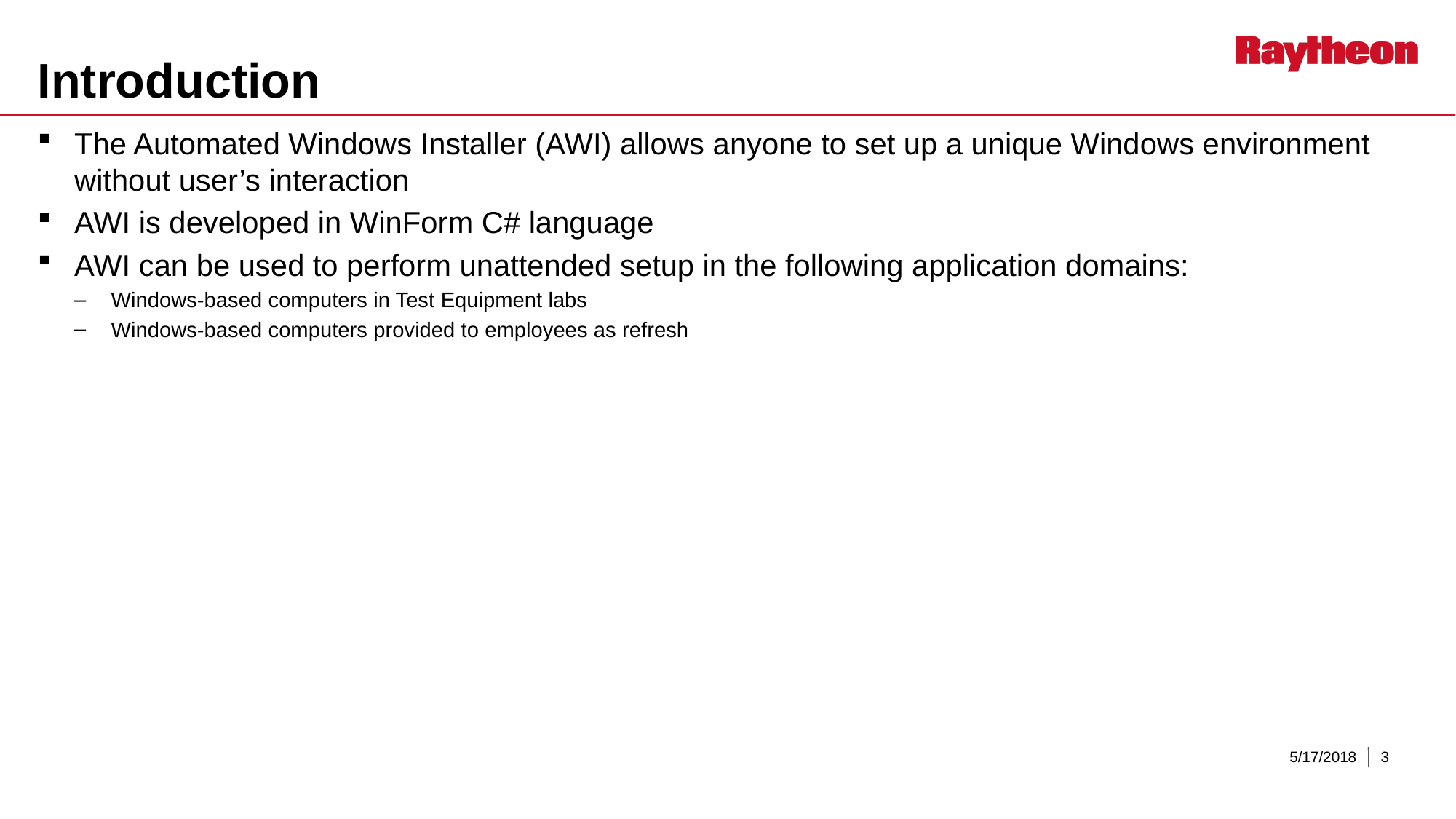

# Introduction
The Automated Windows Installer (AWI) allows anyone to set up a unique Windows environment without user’s interaction
AWI is developed in WinForm C# language
AWI can be used to perform unattended setup in the following application domains:
Windows-based computers in Test Equipment labs
Windows-based computers provided to employees as refresh
5/17/2018
3